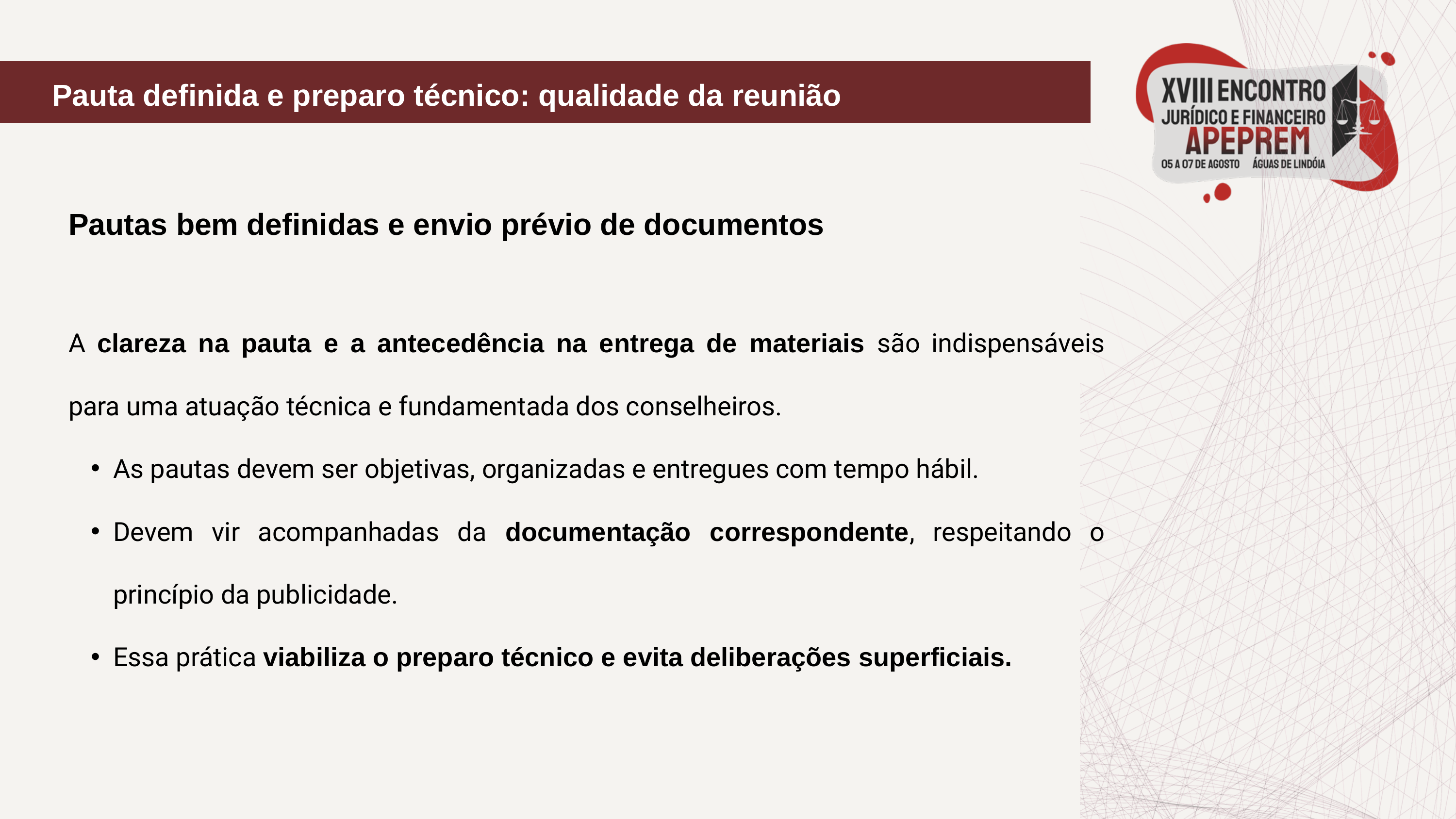

Pauta definida e preparo técnico: qualidade da reunião
Pautas bem definidas e envio prévio de documentos
A clareza na pauta e a antecedência na entrega de materiais são indispensáveis para uma atuação técnica e fundamentada dos conselheiros.
As pautas devem ser objetivas, organizadas e entregues com tempo hábil.
Devem vir acompanhadas da documentação correspondente, respeitando o princípio da publicidade.
Essa prática viabiliza o preparo técnico e evita deliberações superficiais.